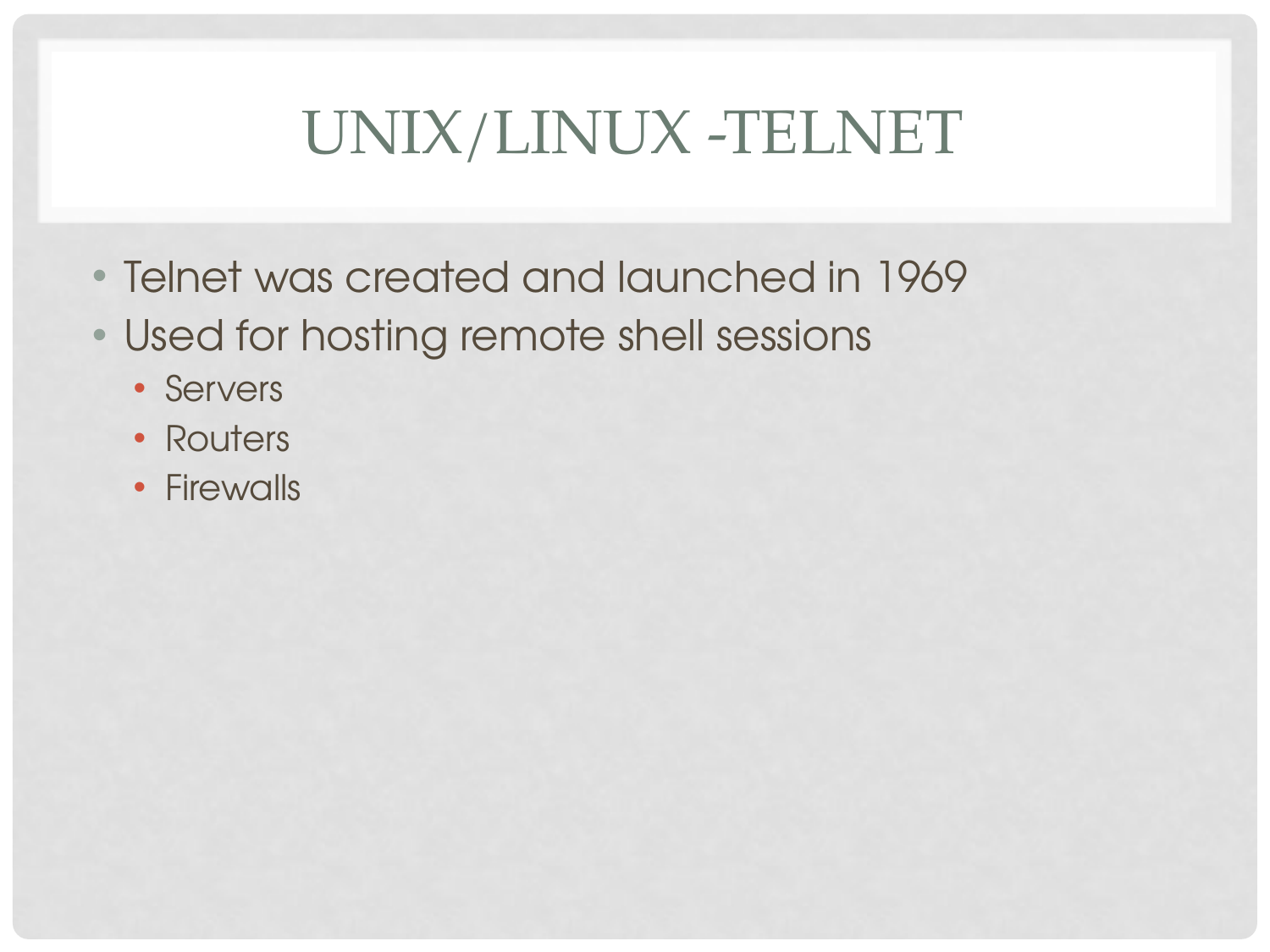

# Unix/linux -telnet
Telnet was created and launched in 1969
Used for hosting remote shell sessions
Servers
Routers
Firewalls